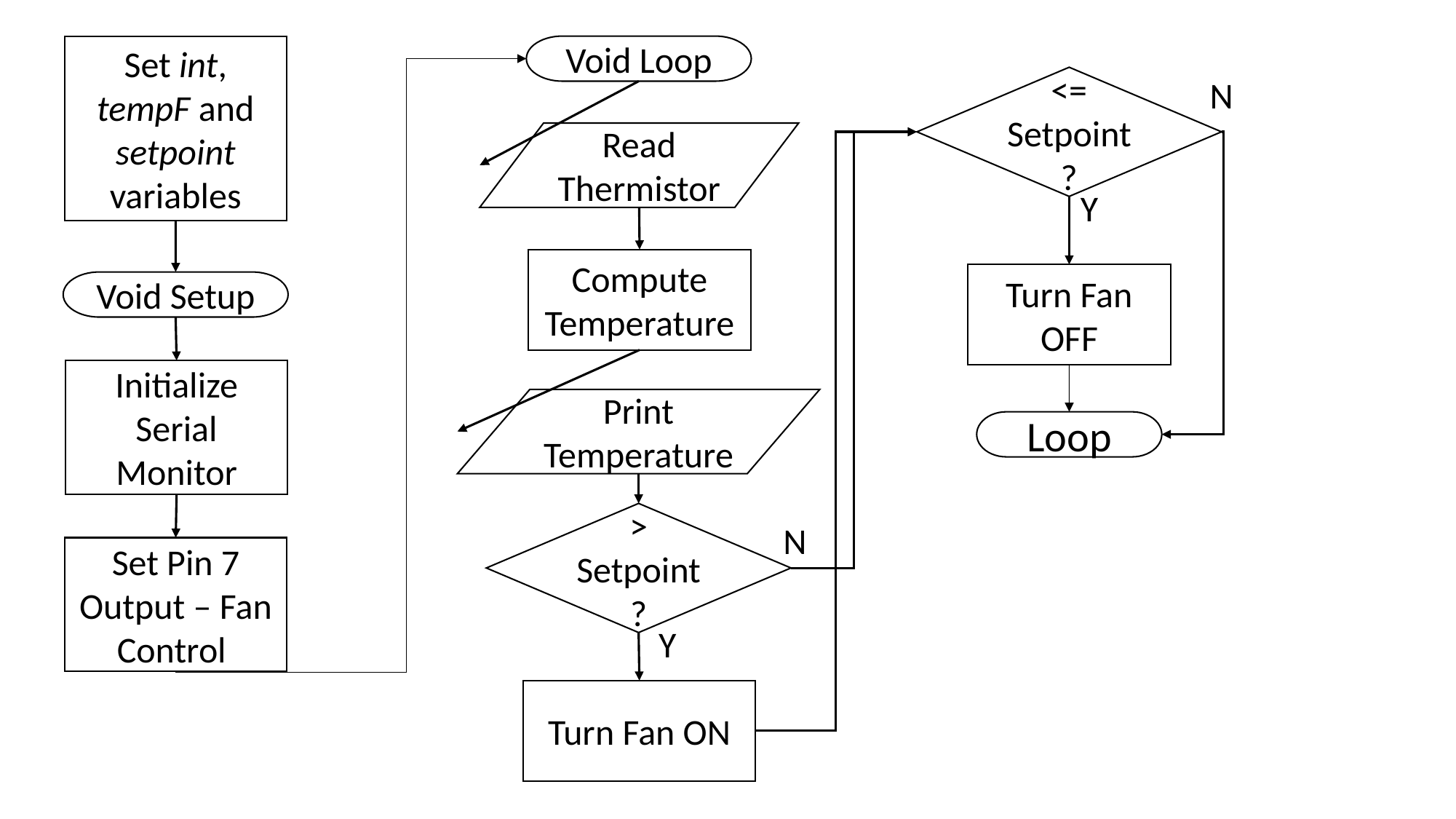

Void Loop
Set int, tempF and setpoint variables
<= Setpoint ?
N
Read Thermistor
Y
Compute
Temperature
Turn Fan OFF
Void Setup
Initialize Serial Monitor
Print Temperature
Loop
> Setpoint ?
N
Set Pin 7 Output – Fan Control
Y
Turn Fan ON